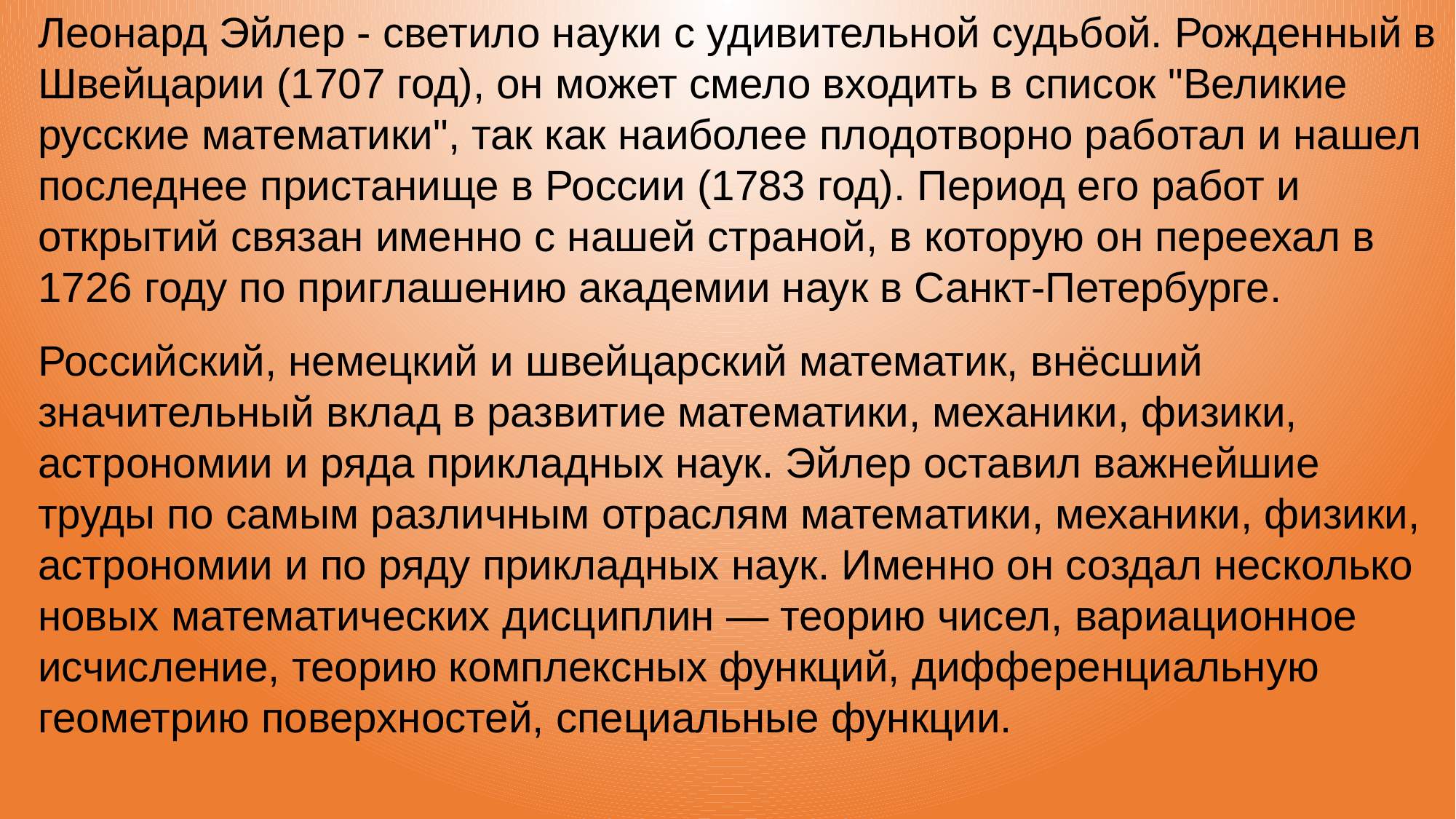

Леонард Эйлер - светило науки с удивительной судьбой. Рожденный в Швейцарии (1707 год), он может смело входить в список "Великие русские математики", так как наиболее плодотворно работал и нашел последнее пристанище в России (1783 год). Период его работ и открытий связан именно с нашей страной, в которую он переехал в 1726 году по приглашению академии наук в Санкт-Петербурге.
Российский, немецкий и швейцарский математик, внёсший значительный вклад в развитие математики, механики, физики, астрономии и ряда прикладных наук. Эйлер оставил важнейшие труды по самым различным отраслям математики, механики, физики, астрономии и по ряду прикладных наук. Именно он создал несколько новых математических дисциплин — теорию чисел, вариационное исчисление, теорию комплексных функций, дифференциальную геометрию поверхностей, специальные функции.